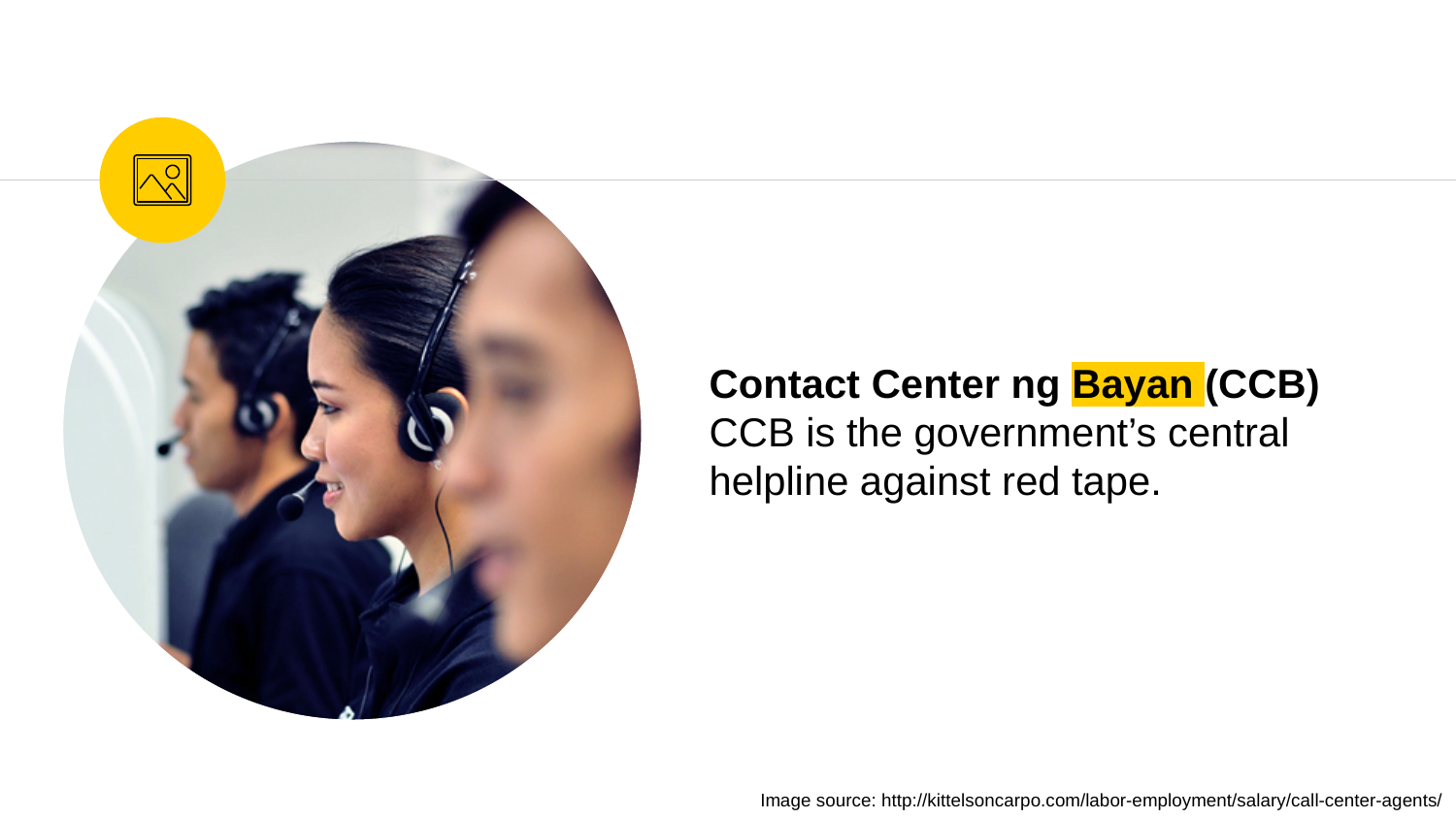

Contact Center ng Bayan (CCB)
CCB is the government’s central helpline against red tape.

Image source: http://kittelsoncarpo.com/labor-employment/salary/call-center-agents/